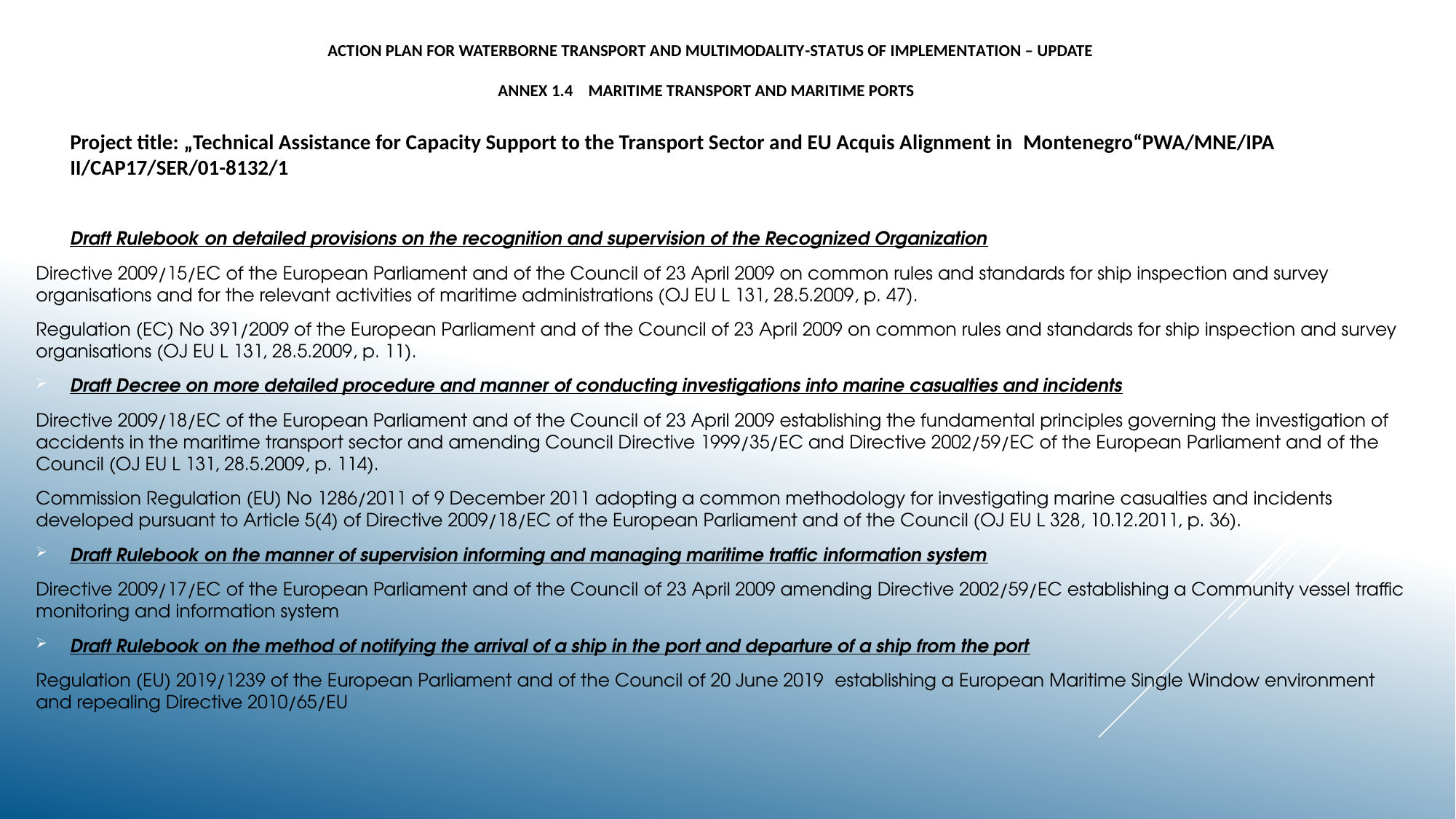

# Action Plan for Waterborne Transport and Multimodality-status of implementation – UPDATE Annex 1.4    MARITIME TRANSPORT AND MARITIME PORTS

Project title: „Technical Assistance for Capacity Support to the Transport Sector and EU Acquis Alignment in  Montenegro“PWA/MNE/IPA II/CAP17/SER/01-8132/1

Draft Rulebook on detailed provisions on the recognition and supervision of the Recognized Organization
Directive 2009/15/EC of the European Parliament and of the Council of 23 April 2009 on common rules and standards for ship inspection and survey organisations and for the relevant activities of maritime administrations (OJ EU L 131, 28.5.2009, p. 47).
Regulation (EC) No 391/2009 of the European Parliament and of the Council of 23 April 2009 on common rules and standards for ship inspection and survey organisations (OJ EU L 131, 28.5.2009, p. 11).
Draft Decree on more detailed procedure and manner of conducting investigations into marine casualties and incidents
Directive 2009/18/EC of the European Parliament and of the Council of 23 April 2009 establishing the fundamental principles governing the investigation of accidents in the maritime transport sector and amending Council Directive 1999/35/EC and Directive 2002/59/EC of the European Parliament and of the Council (OJ EU L 131, 28.5.2009, p. 114).
Commission Regulation (EU) No 1286/2011 of 9 December 2011 adopting a common methodology for investigating marine casualties and incidents developed pursuant to Article 5(4) of Directive 2009/18/EC of the European Parliament and of the Council (OJ EU L 328, 10.12.2011, p. 36).
Draft Rulebook on the manner of supervision informing and managing maritime traffic information system
Directive 2009/17/EC of the European Parliament and of the Council of 23 April 2009 amending Directive 2002/59/EC establishing a Community vessel traffic monitoring and information system
Draft Rulebook on the method of notifying the arrival of a ship in the port and departure of a ship from the port
Regulation (EU) 2019/1239 of the European Parliament and of the Council of 20 June 2019  establishing a European Maritime Single Window environment and repealing Directive 2010/65/EU